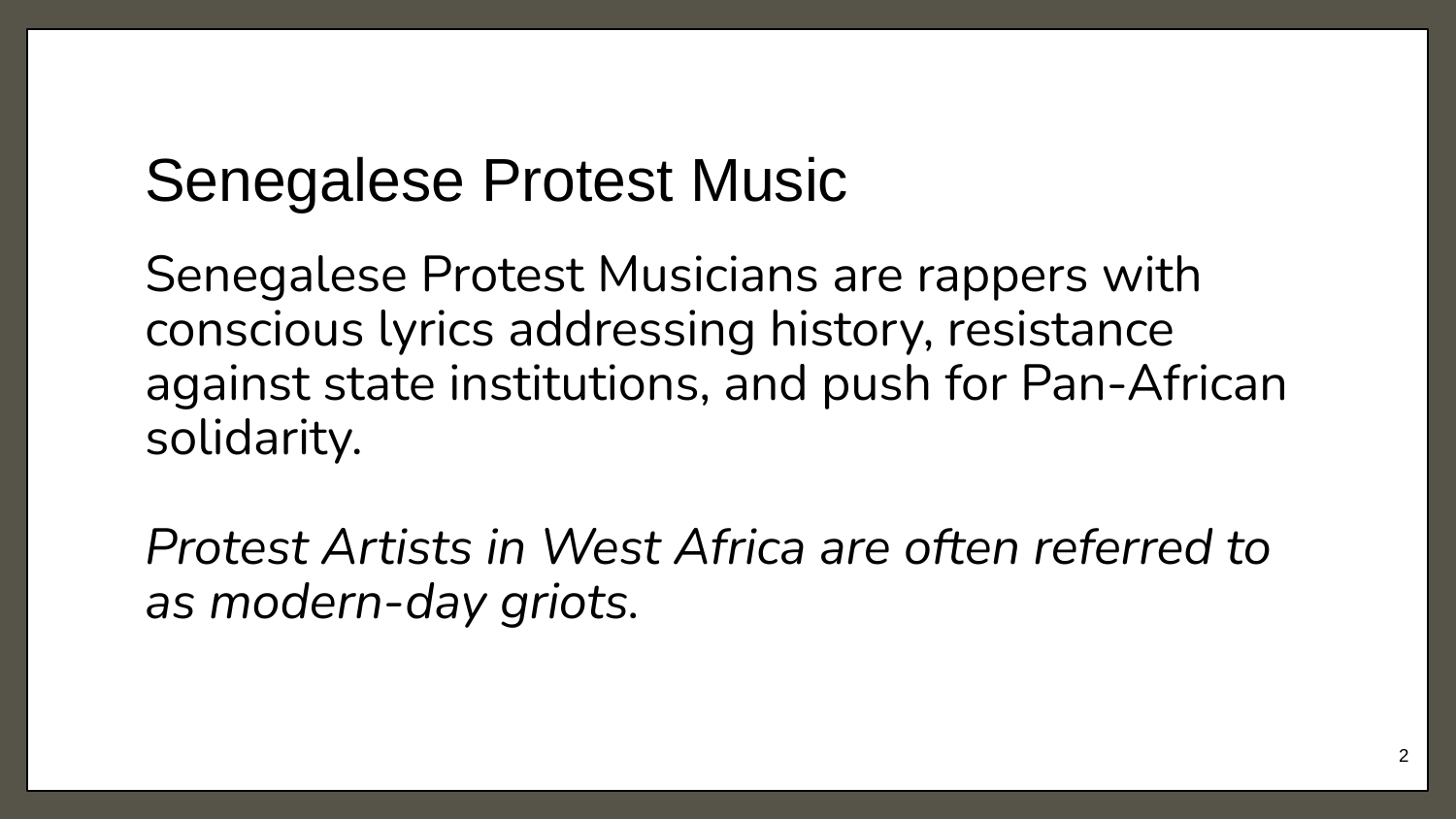

# Senegalese Protest Music
Senegalese Protest Musicians are rappers with conscious lyrics addressing history, resistance against state institutions, and push for Pan-African solidarity.

Protest Artists in West Africa are often referred to as modern-day griots.

2